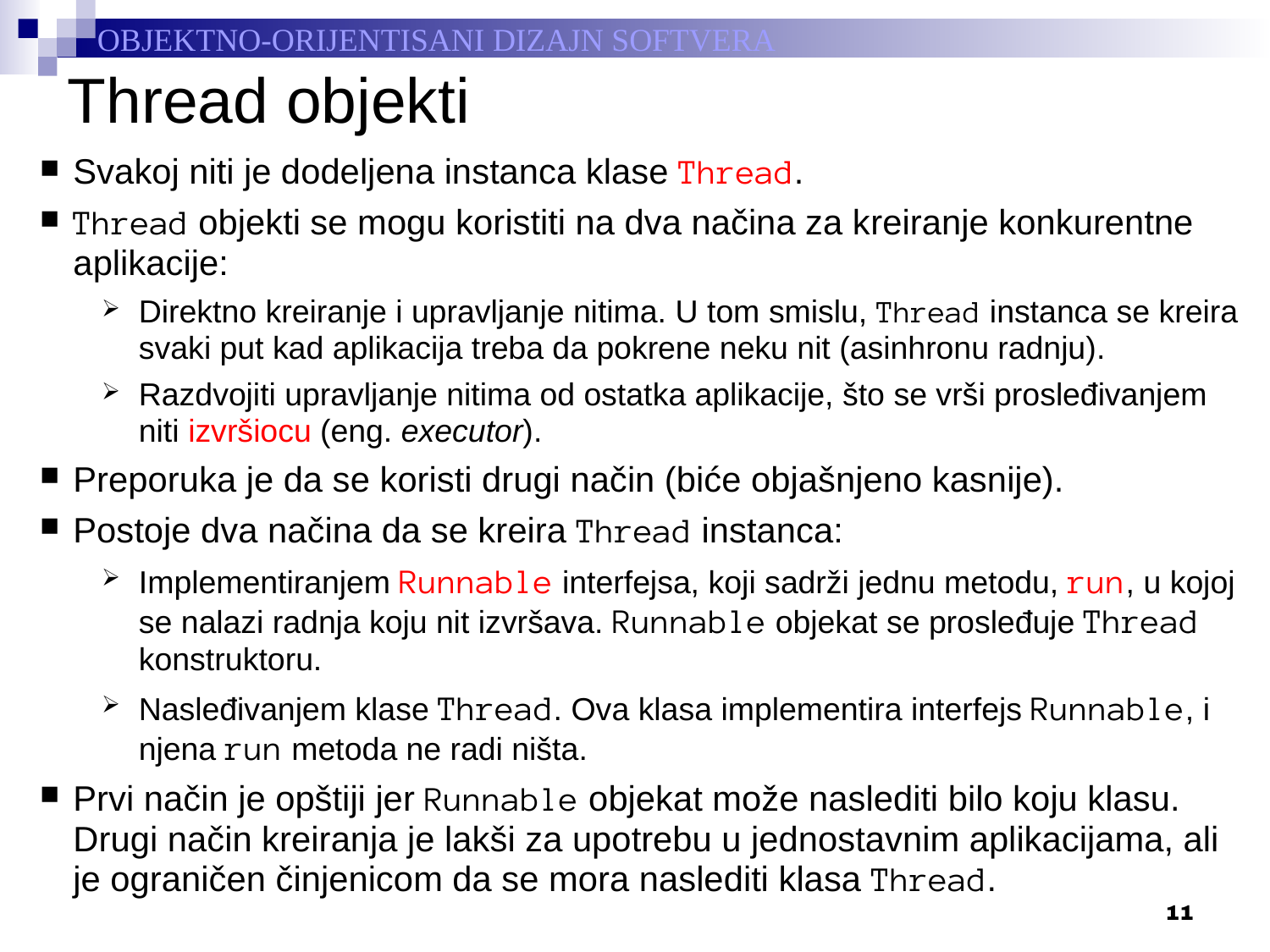

# Thread objekti
Svakoj niti je dodeljena instanca klase Thread.
Thread objekti se mogu koristiti na dva načina za kreiranje konkurentne aplikacije:
Direktno kreiranje i upravljanje nitima. U tom smislu, Thread instanca se kreira svaki put kad aplikacija treba da pokrene neku nit (asinhronu radnju).
Razdvojiti upravljanje nitima od ostatka aplikacije, što se vrši prosleđivanjem niti izvršiocu (eng. executor).
Preporuka je da se koristi drugi način (biće objašnjeno kasnije).
Postoje dva načina da se kreira Thread instanca:
Implementiranjem Runnable interfejsa, koji sadrži jednu metodu, run, u kojoj se nalazi radnja koju nit izvršava. Runnable objekat se prosleđuje Thread konstruktoru.
Nasleđivanjem klase Thread. Ova klasa implementira interfejs Runnable, i njena run metoda ne radi ništa.
Prvi način je opštiji jer Runnable objekat može naslediti bilo koju klasu. Drugi način kreiranja je lakši za upotrebu u jednostavnim aplikacijama, ali je ograničen činjenicom da se mora naslediti klasa Thread.
11